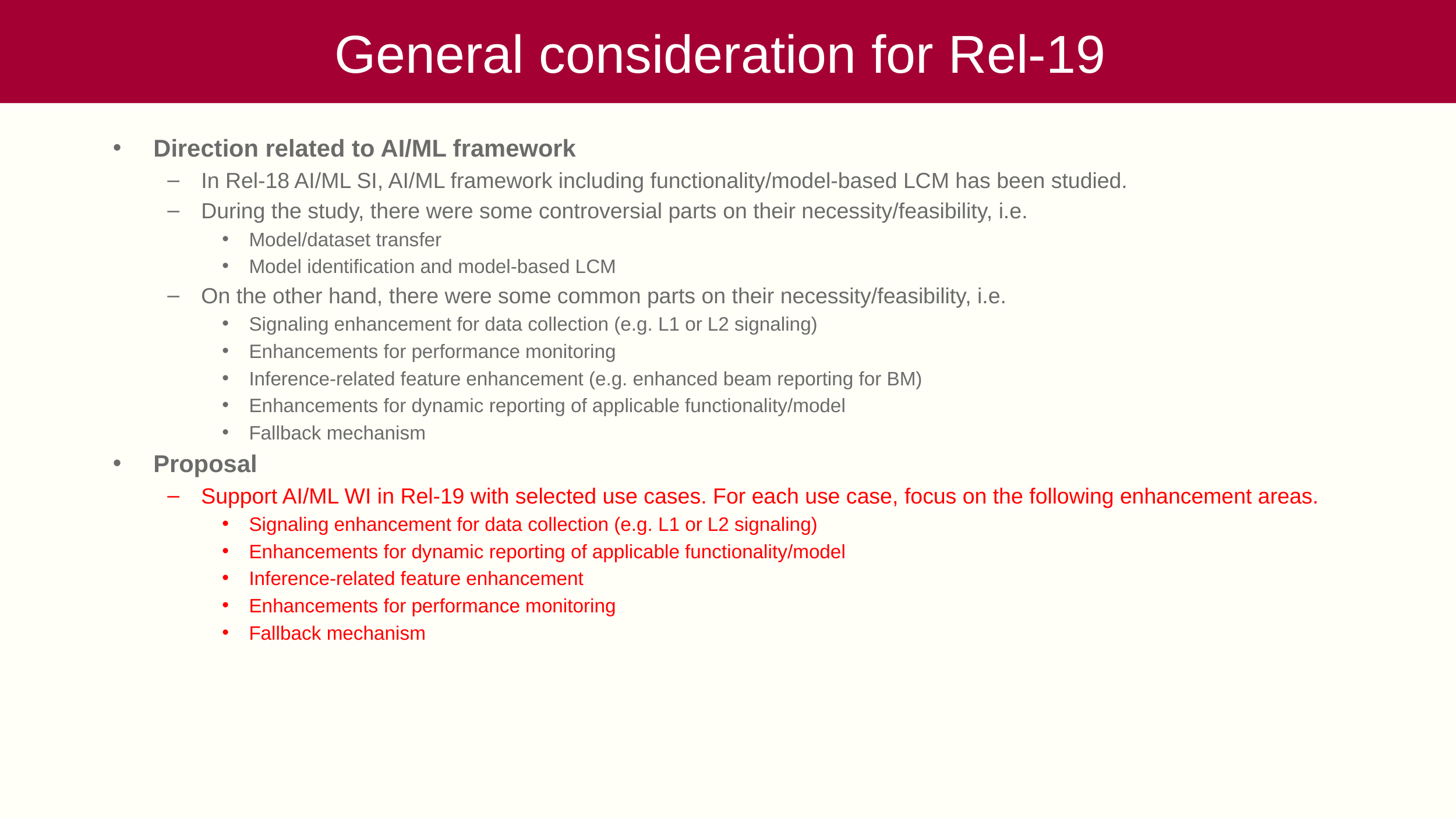

# General consideration for Rel-19
Direction related to AI/ML framework
In Rel-18 AI/ML SI, AI/ML framework including functionality/model-based LCM has been studied.
During the study, there were some controversial parts on their necessity/feasibility, i.e.
Model/dataset transfer
Model identification and model-based LCM
On the other hand, there were some common parts on their necessity/feasibility, i.e.
Signaling enhancement for data collection (e.g. L1 or L2 signaling)
Enhancements for performance monitoring
Inference-related feature enhancement (e.g. enhanced beam reporting for BM)
Enhancements for dynamic reporting of applicable functionality/model
Fallback mechanism
Proposal
Support AI/ML WI in Rel-19 with selected use cases. For each use case, focus on the following enhancement areas.
Signaling enhancement for data collection (e.g. L1 or L2 signaling)
Enhancements for dynamic reporting of applicable functionality/model
Inference-related feature enhancement
Enhancements for performance monitoring
Fallback mechanism